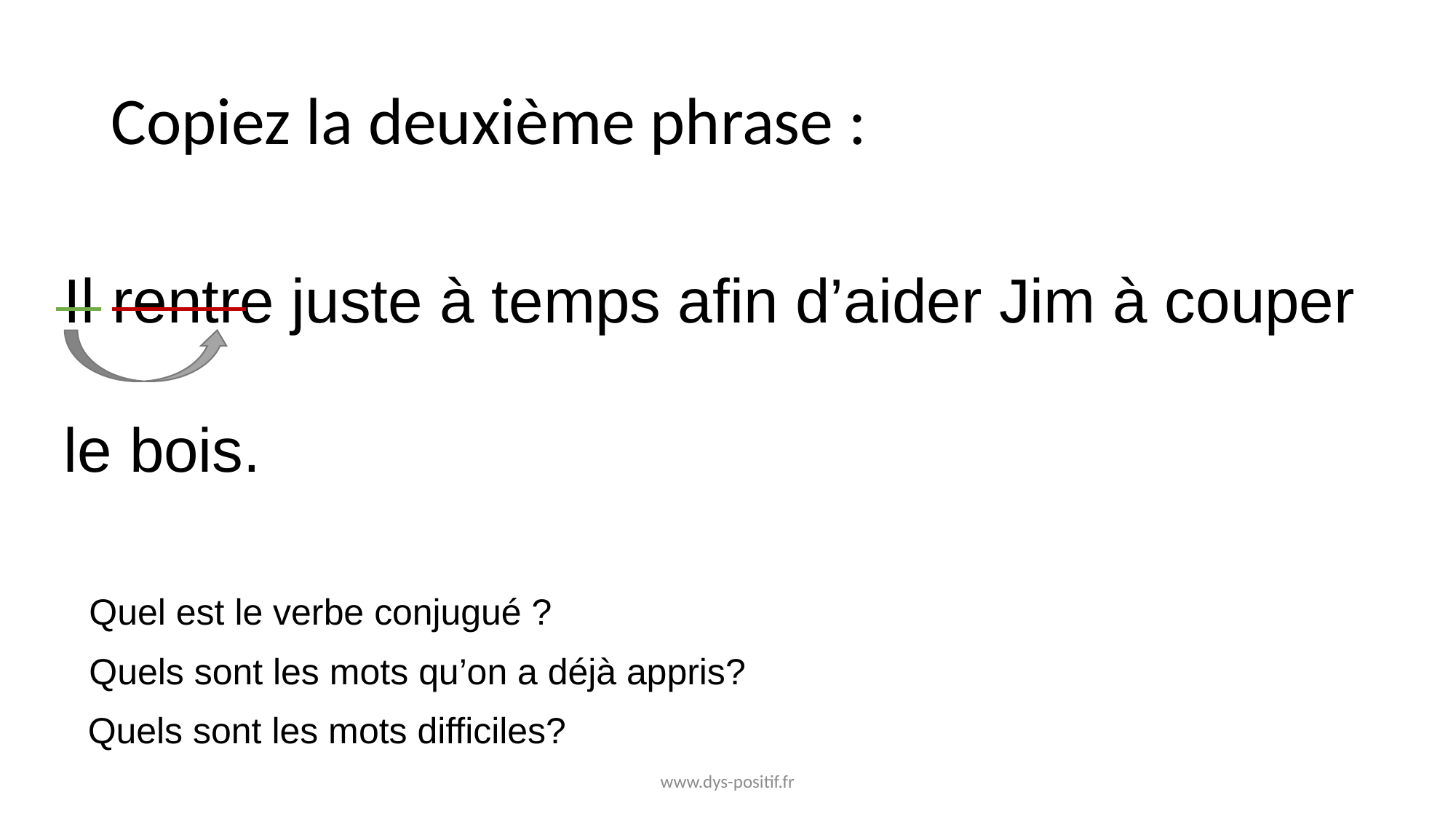

# Copiez la deuxième phrase :
Il rentre juste à temps afin d’aider Jim à couper le bois.

Quel est le verbe conjugué ?
Quels sont les mots qu’on a déjà appris?
Quels sont les mots difficiles?
www.dys-positif.fr